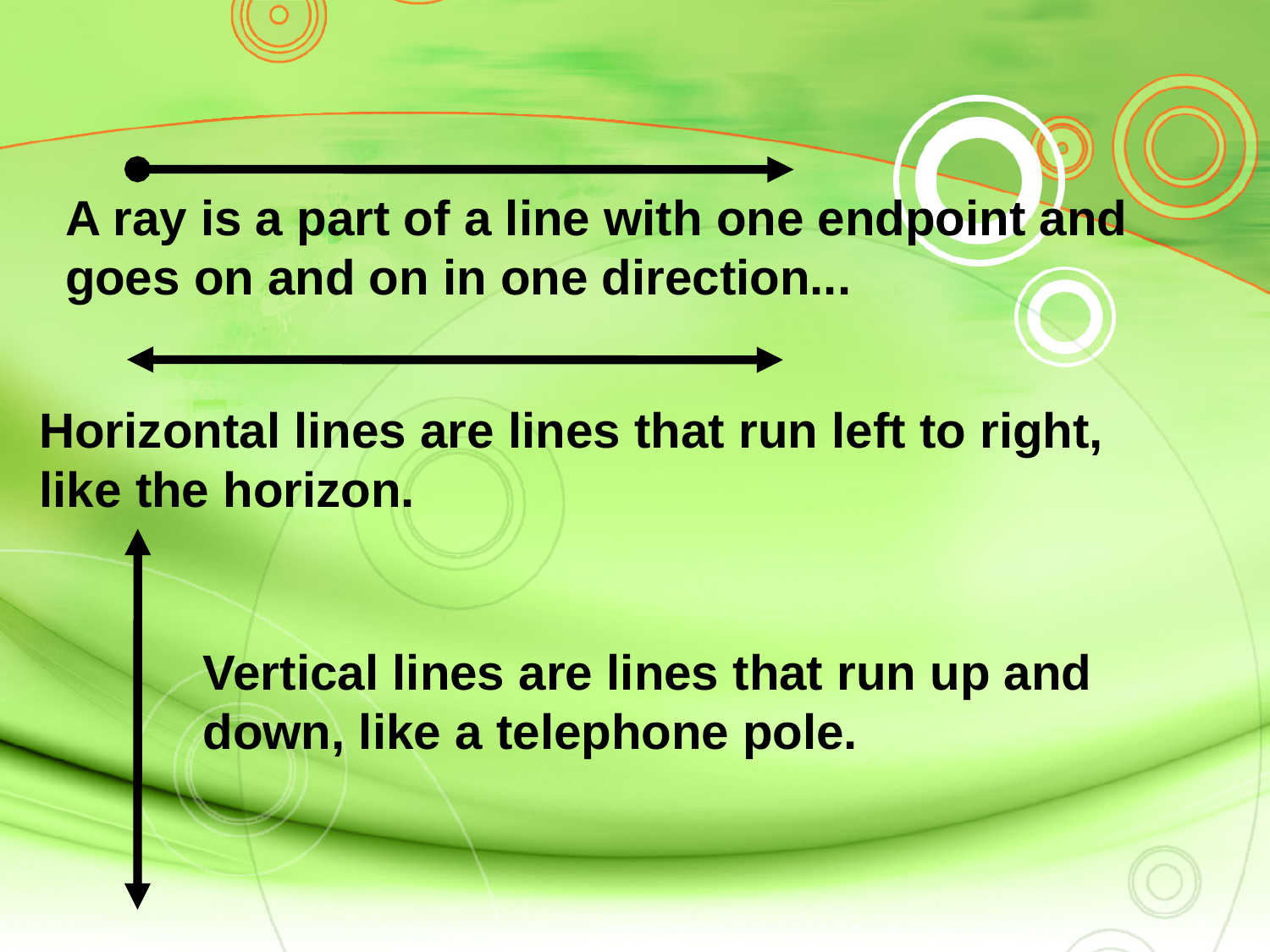

A ray is a part of a line with one endpoint and goes on and on in one direction...
Horizontal lines are lines that run left to right,
like the horizon.
Vertical lines are lines that run up and down, like a telephone pole.